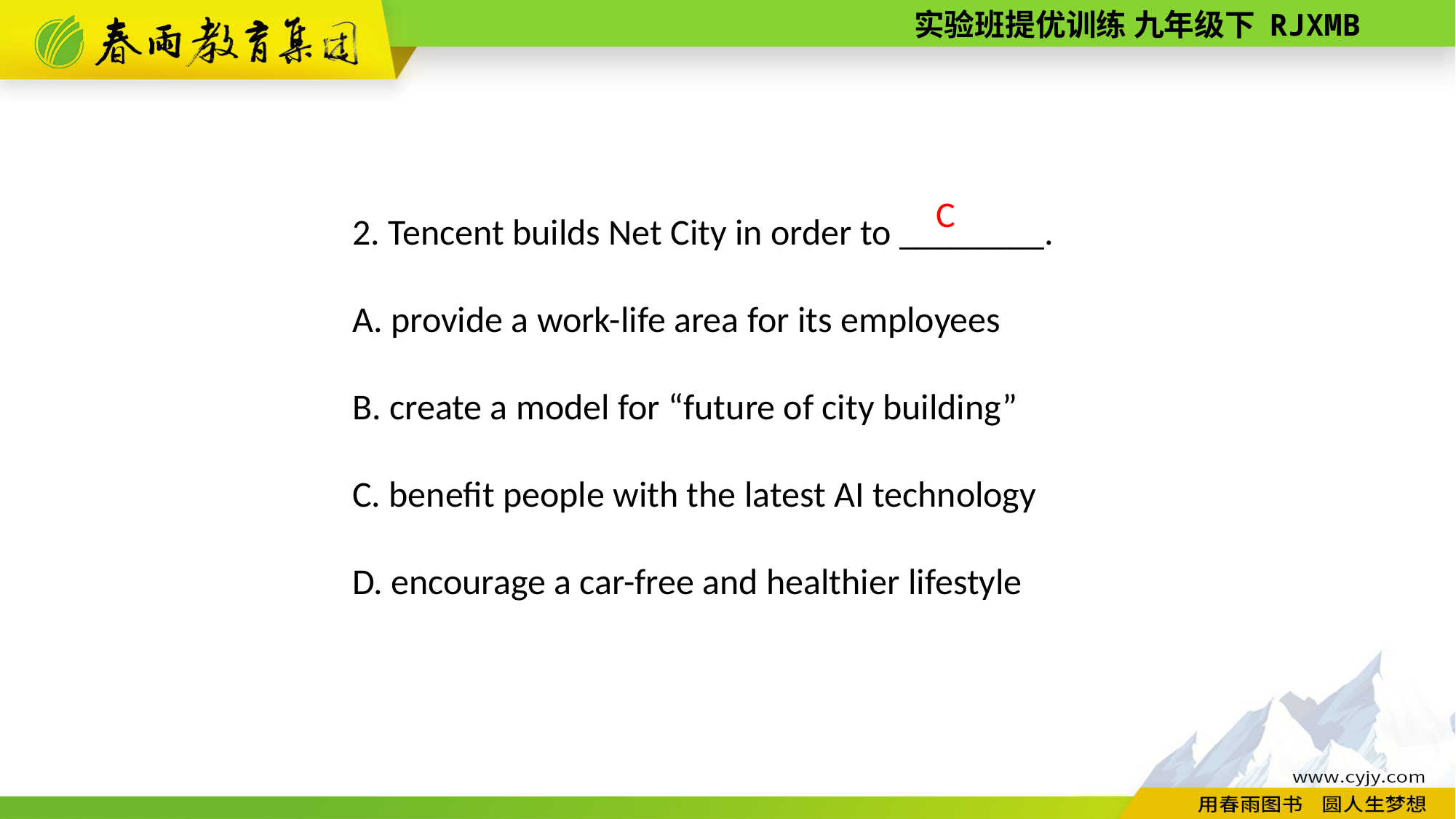

2. Tencent builds Net City in order to ________.
A. provide a work­-life area for its employees
B. create a model for “future of city building”
C. benefit people with the latest AI technology
D. encourage a car-­free and healthier lifestyle
C